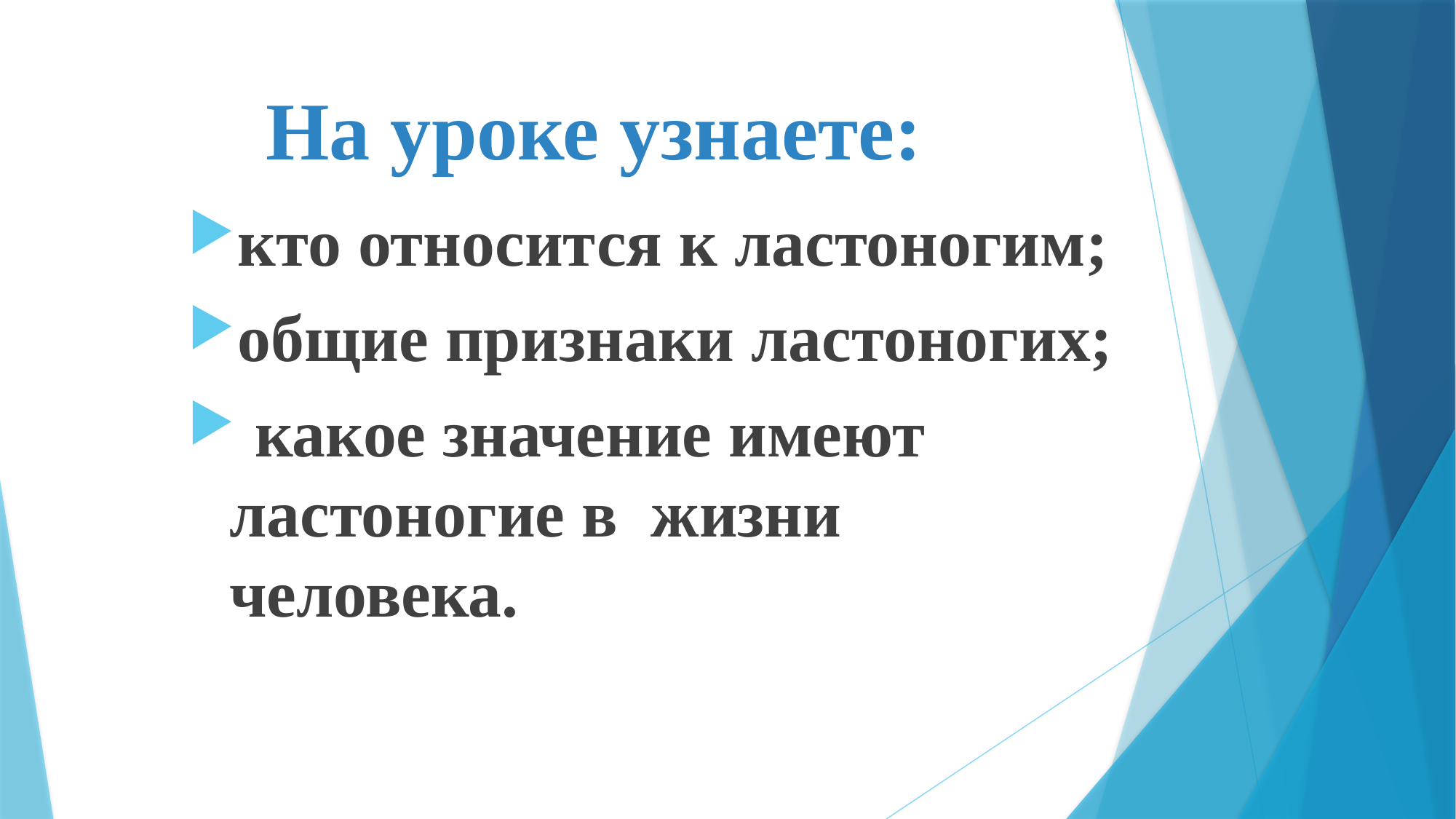

# На уроке узнаете:
кто относится к ластоногим;
общие признаки ластоногих;
 какое значение имеют ластоногие в  жизни человека.